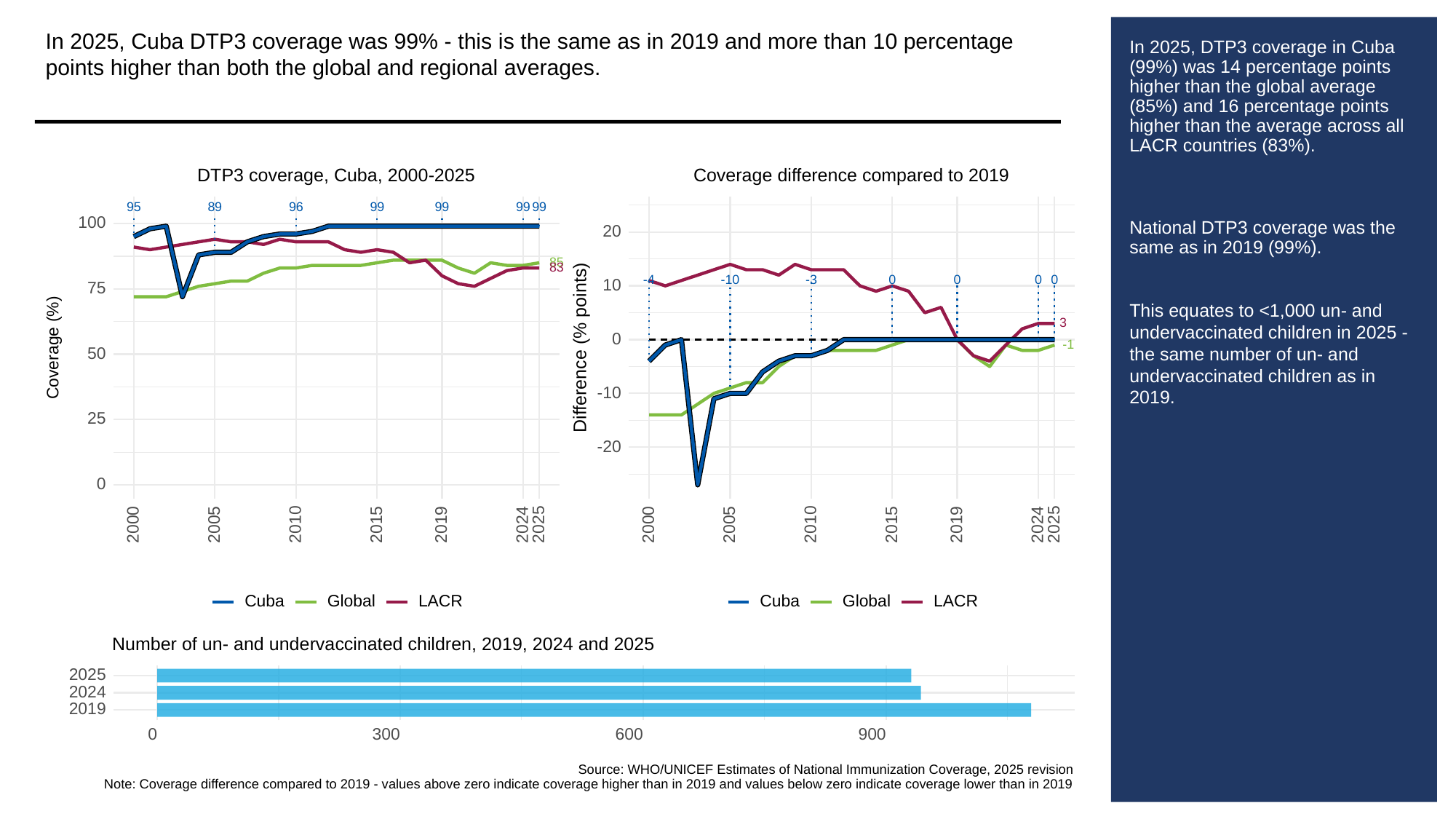

In 2025, Cuba DTP3 coverage was 99% - this is the same as in 2019 and more than 10 percentage points higher than both the global and regional averages.
# In 2025, DTP3 coverage in Cuba (99%) was 14 percentage points higher than the global average (85%) and 16 percentage points higher than the average across all LACR countries (83%).

National DTP3 coverage was the same as in 2019 (99%).

This equates to <1,000 un- and undervaccinated children in 2025 - the same number of un- and undervaccinated children as in 2019.

DTP3 coverage, Cuba, 2000-2025
Coverage difference compared to 2019

95
89
96
99
99
99
99

100

20

85

83

-3
-10
0
0
0
0
-4
10

75

3

0
Difference (% points)

Coverage (%)
-1
50

-10

25

-20

0

2000
2005
2010
2015
2019
2024
2025
2000
2005
2010
2015
2019
2024
2025
Cuba
Global
LACR
Cuba
Global
LACR

Number of un- and undervaccinated children, 2019, 2024 and 2025

2025

2024

2019

300
0
600
900
Source: WHO/UNICEF Estimates of National Immunization Coverage, 2025 revision
Note: Coverage difference compared to 2019 - values above zero indicate coverage higher than in 2019 and values below zero indicate coverage lower than in 2019